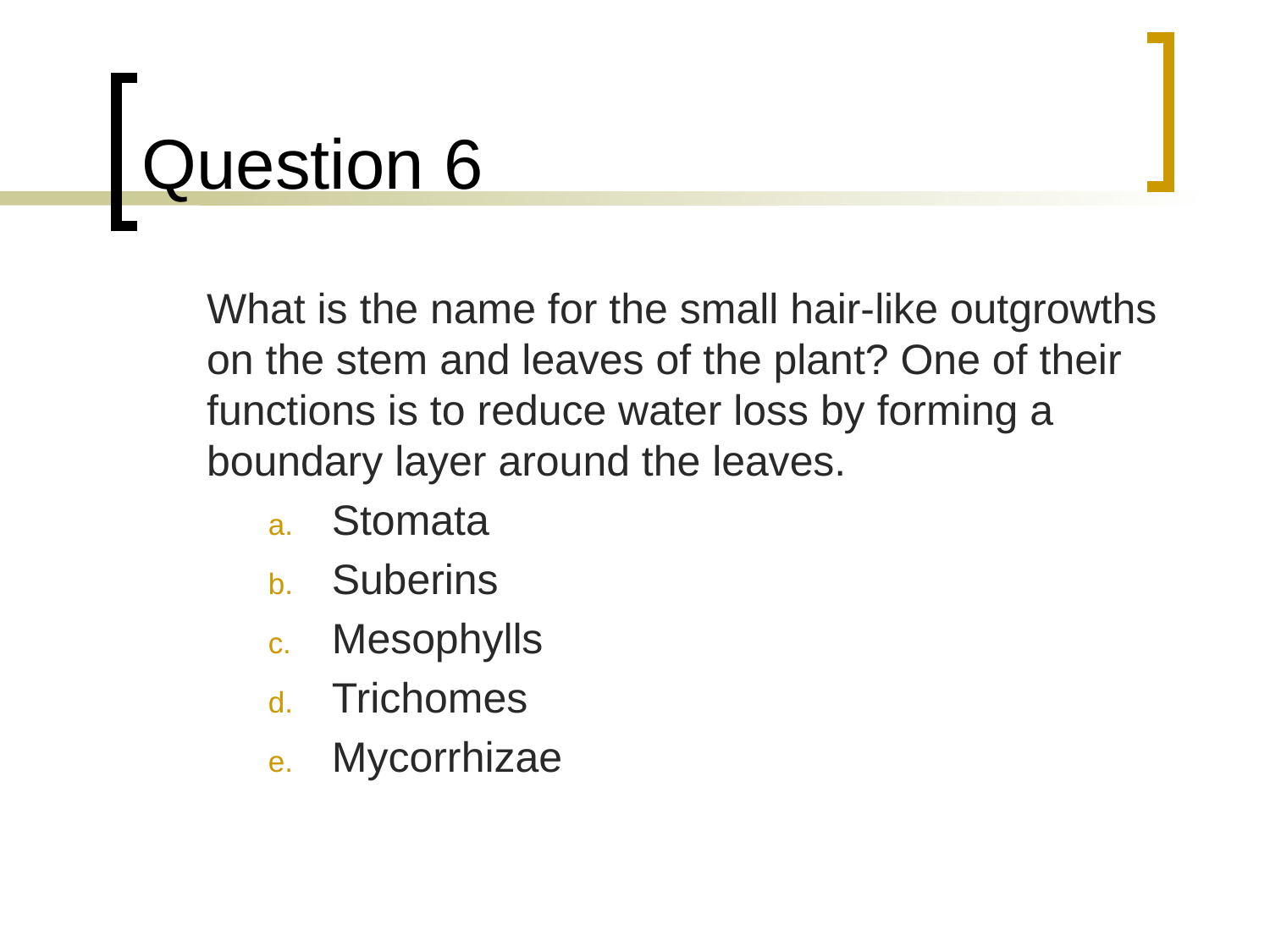

# Question 6
	What is the name for the small hair-like outgrowths on the stem and leaves of the plant? One of their functions is to reduce water loss by forming a boundary layer around the leaves.
Stomata
Suberins
Mesophylls
Trichomes
Mycorrhizae